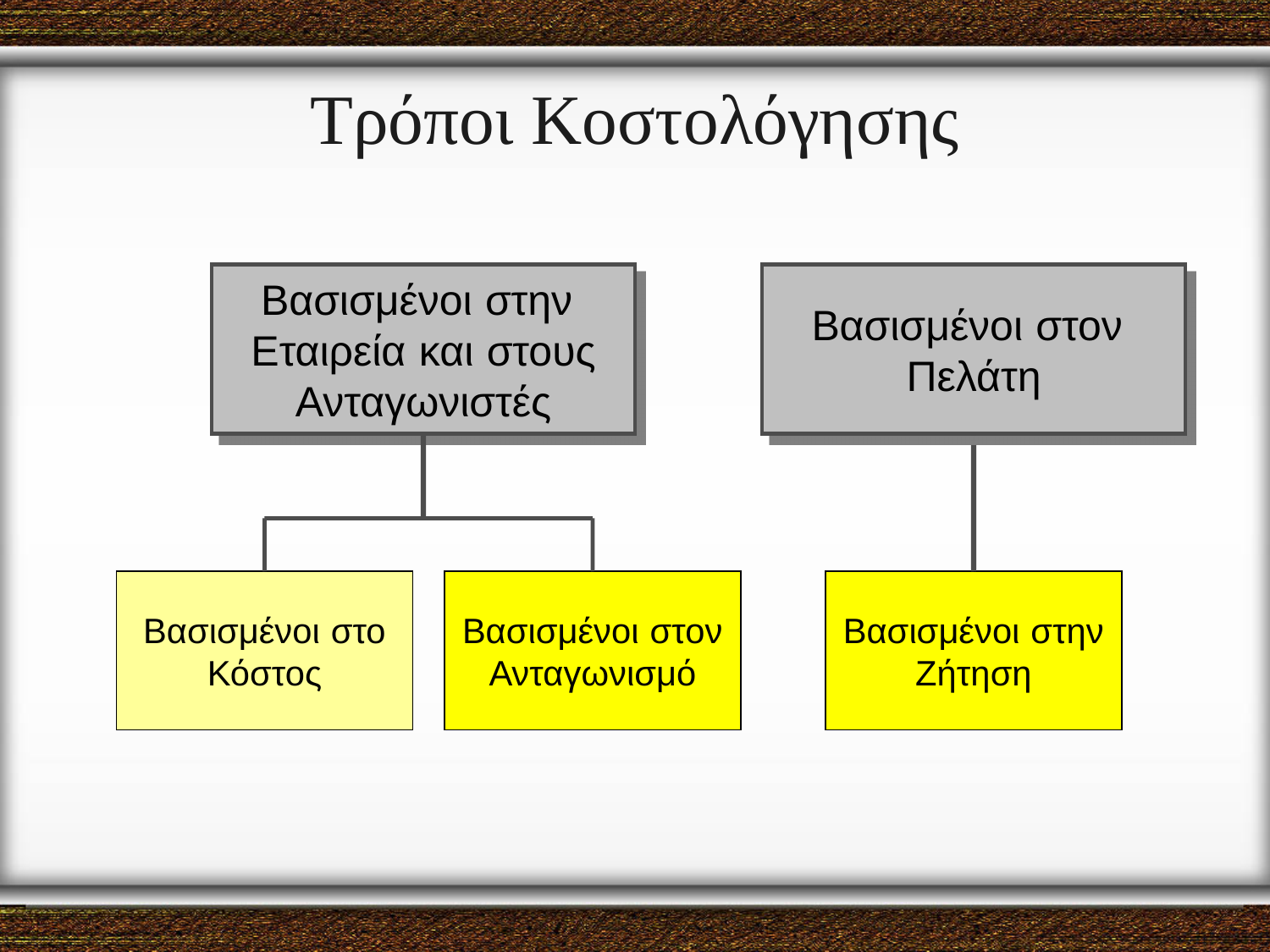

Τρόποι Κοστολόγησης
Βασισμένοι στην
Εταιρεία και στους
Ανταγωνιστές
Βασισμένοι στον
Πελάτη

Βασισμένοι στο
Κόστος
Βασισμένοι στον
Ανταγωνισμό
Βασισμένοι στην
Ζήτηση